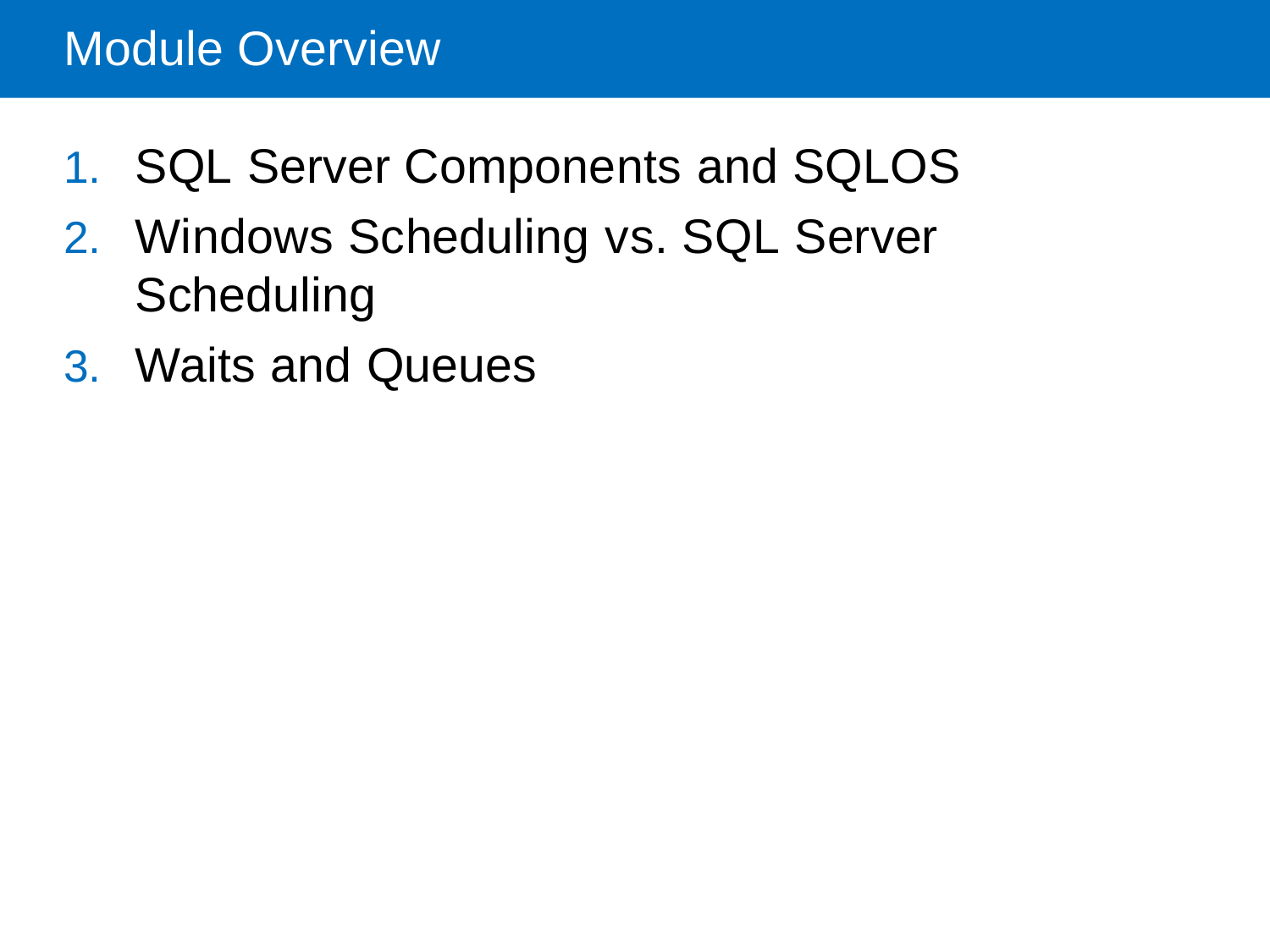

Module Overview

SQL Server Components and SQLOS
Windows Scheduling vs. SQL Server Scheduling
Waits and Queues